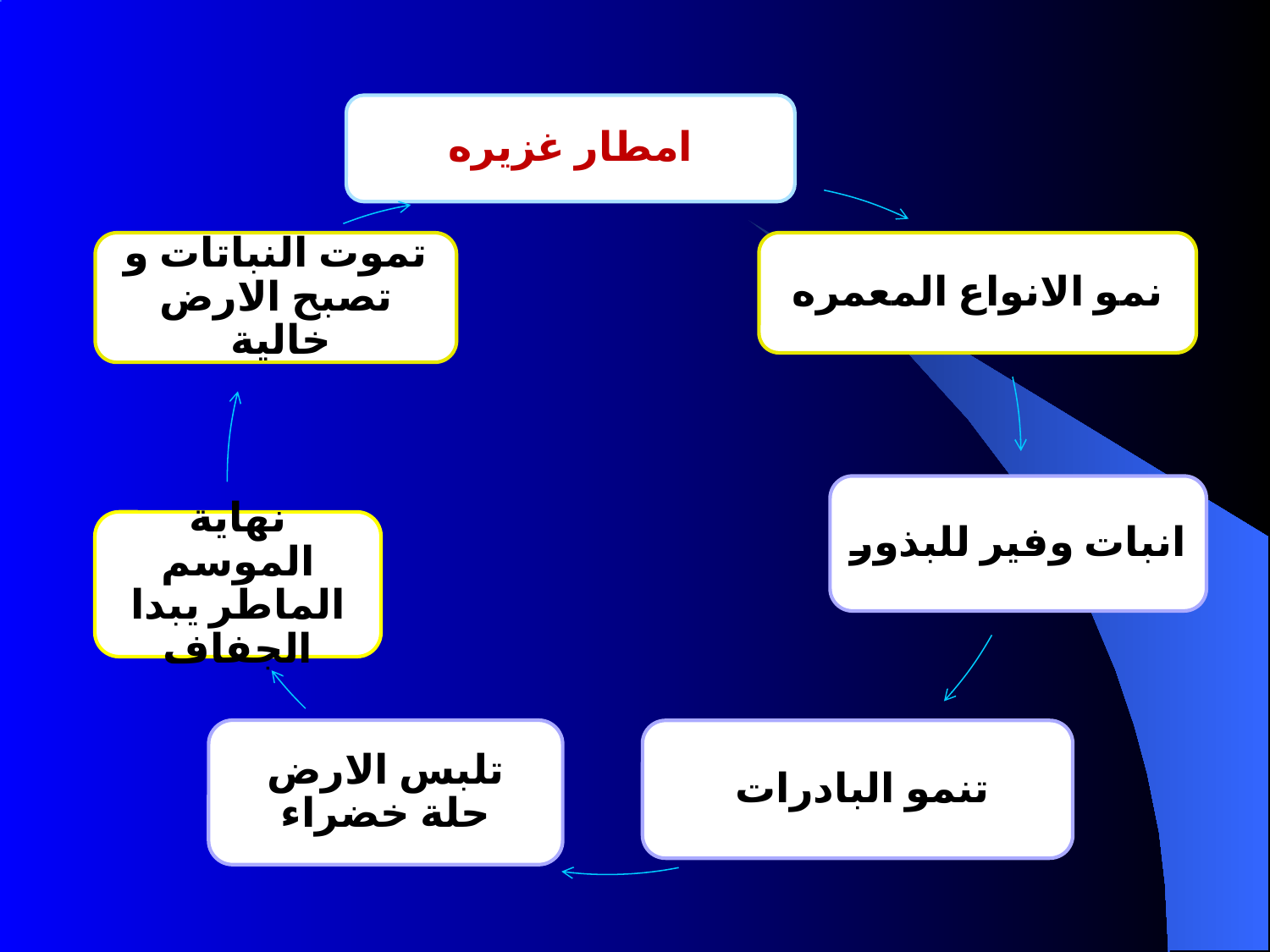

امطار غزيره
نمو الانواع المعمره
انبات وفير للبذور
تنمو البادرات
تلبس الارض حلة خضراء
نهاية الموسم الماطر يبدا الجفاف
تموت النباتات و تصبح الارض خالية